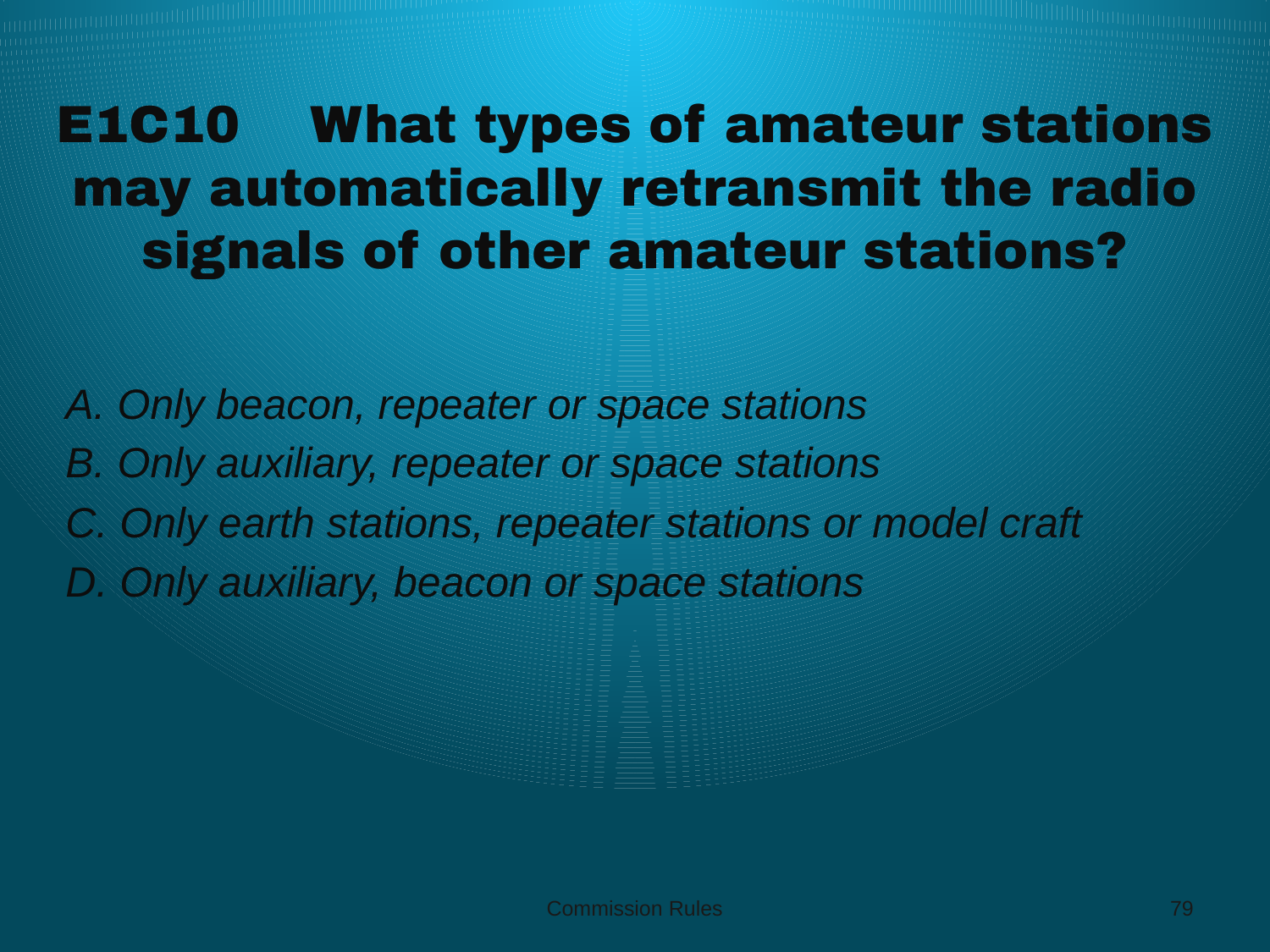

# E1C10    What types of amateur stations may automatically retransmit the radio signals of other amateur stations?
A. Only beacon, repeater or space stations
B. Only auxiliary, repeater or space stations
C. Only earth stations, repeater stations or model craft
D. Only auxiliary, beacon or space stations
Commission Rules
79